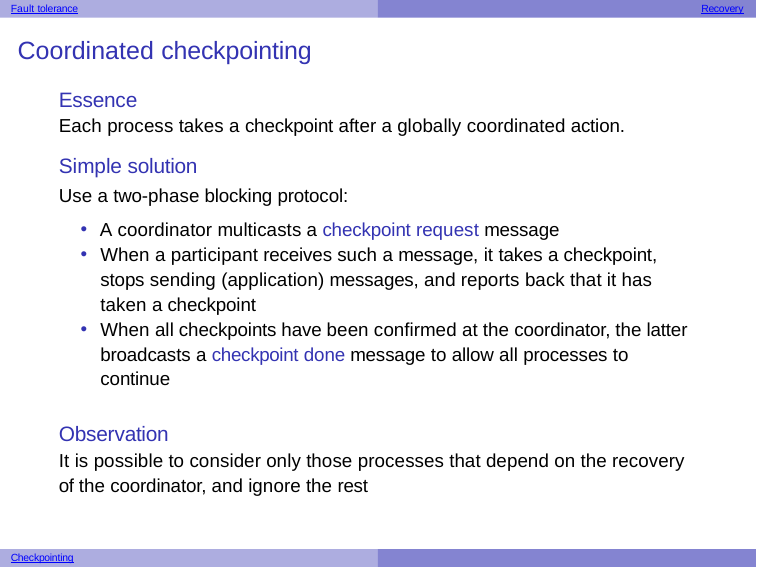

Fault tolerance
Recovery
Coordinated checkpointing
Essence
Each process takes a checkpoint after a globally coordinated action.
Simple solution
Use a two-phase blocking protocol:
A coordinator multicasts a checkpoint request message
When a participant receives such a message, it takes a checkpoint, stops sending (application) messages, and reports back that it has taken a checkpoint
When all checkpoints have been confirmed at the coordinator, the latter broadcasts a checkpoint done message to allow all processes to continue

Observation
It is possible to consider only those processes that depend on the recovery of the coordinator, and ignore the rest

Checkpointing